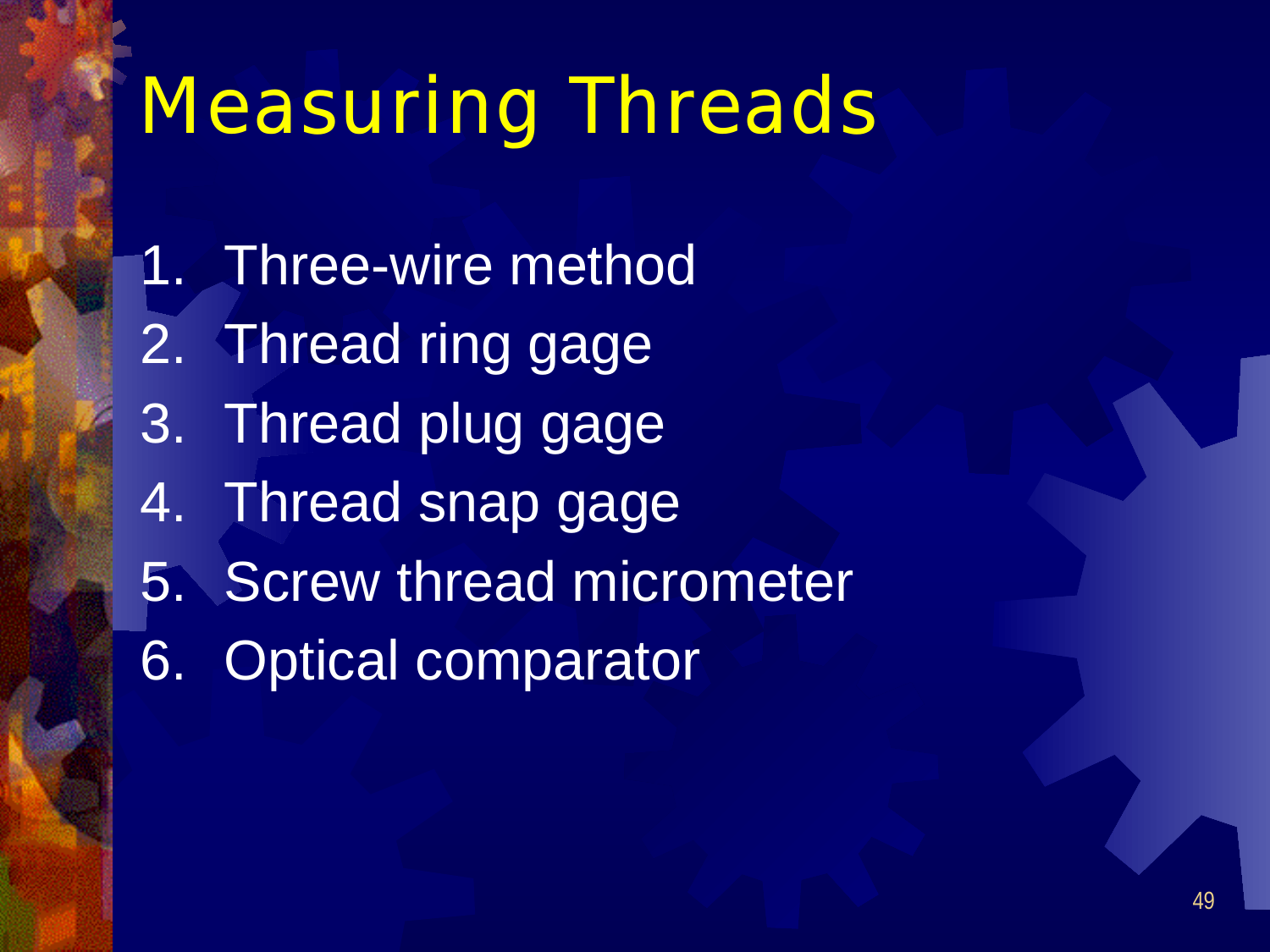

# Measuring Threads
Three-wire method
Thread ring gage
Thread plug gage
Thread snap gage
Screw thread micrometer
Optical comparator
49